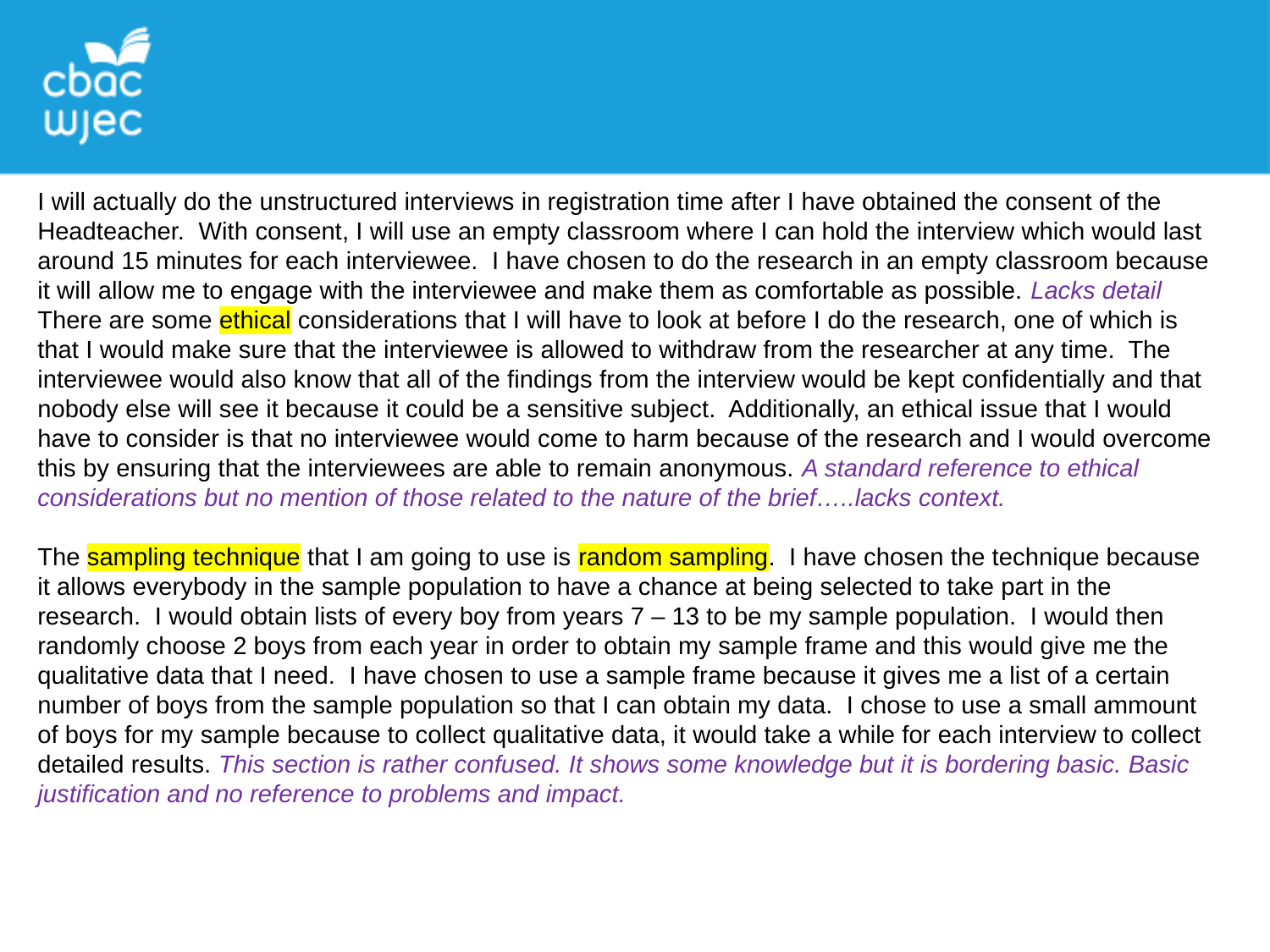

I will actually do the unstructured interviews in registration time after I have obtained the consent of the Headteacher.  With consent, I will use an empty classroom where I can hold the interview which would last around 15 minutes for each interviewee.  I have chosen to do the research in an empty classroom because it will allow me to engage with the interviewee and make them as comfortable as possible. Lacks detail  There are some ethical considerations that I will have to look at before I do the research, one of which is that I would make sure that the interviewee is allowed to withdraw from the researcher at any time.  The interviewee would also know that all of the findings from the interview would be kept confidentially and that nobody else will see it because it could be a sensitive subject.  Additionally, an ethical issue that I would have to consider is that no interviewee would come to harm because of the research and I would overcome this by ensuring that the interviewees are able to remain anonymous. A standard reference to ethical considerations but no mention of those related to the nature of the brief…..lacks context.

The sampling technique that I am going to use is random sampling.  I have chosen the technique because it allows everybody in the sample population to have a chance at being selected to take part in the research.  I would obtain lists of every boy from years 7 – 13 to be my sample population.  I would then randomly choose 2 boys from each year in order to obtain my sample frame and this would give me the qualitative data that I need.  I have chosen to use a sample frame because it gives me a list of a certain number of boys from the sample population so that I can obtain my data.  I chose to use a small ammount of boys for my sample because to collect qualitative data, it would take a while for each interview to collect detailed results. This section is rather confused. It shows some knowledge but it is bordering basic. Basic justification and no reference to problems and impact.